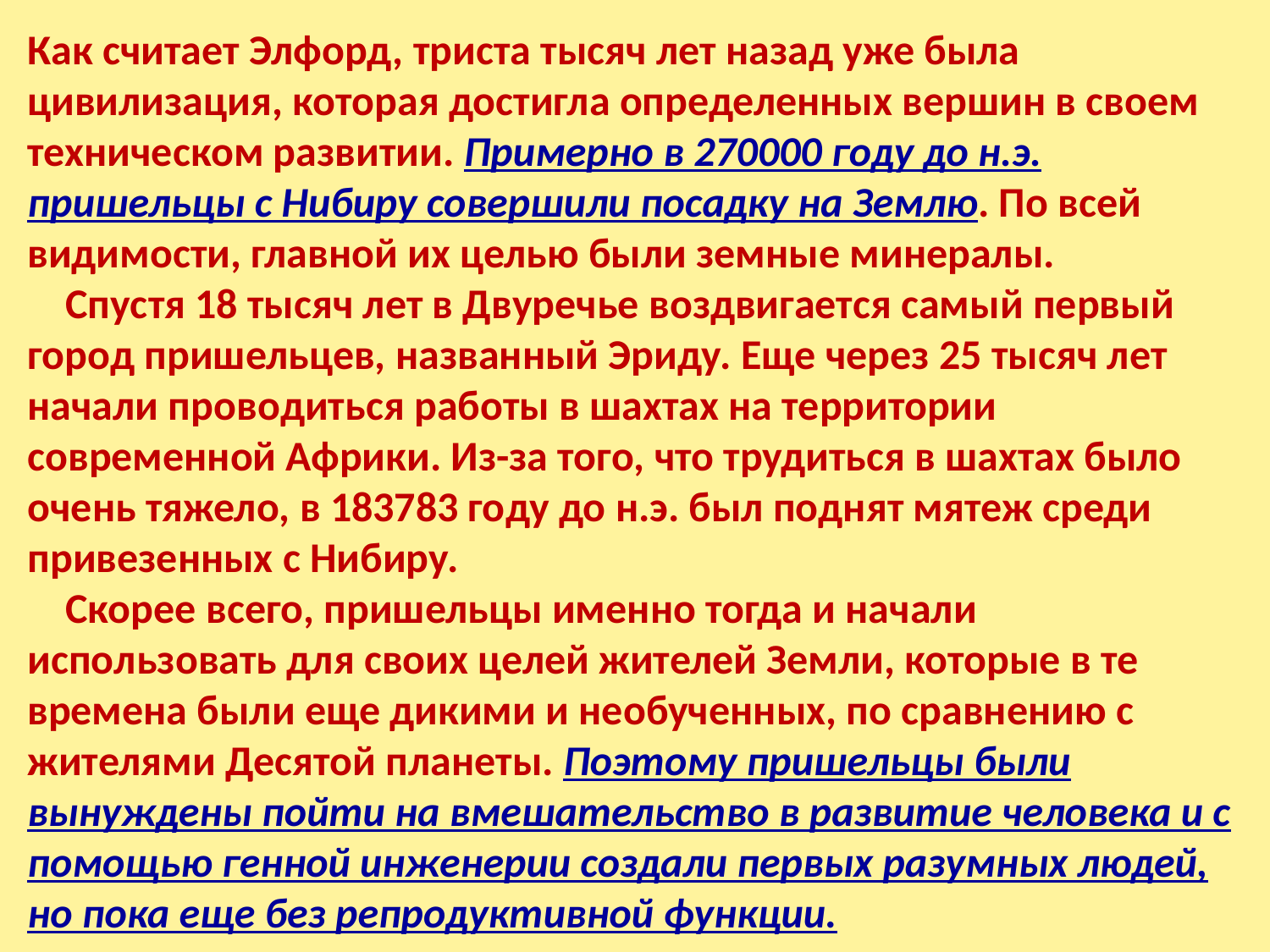

Как считает Элфорд, триста тысяч лет назад уже была цивилизация, которая достигла определенных вершин в своем техническом развитии. Примерно в 270000 году до н.э. пришельцы с Нибиру совершили посадку на Землю. По всей видимости, главной их целью были земные минералы.
    Спустя 18 тысяч лет в Двуречье воздвигается самый первый город пришельцев, названный Эриду. Еще через 25 тысяч лет начали проводиться работы в шахтах на территории современной Африки. Из-за того, что трудиться в шахтах было очень тяжело, в 183783 году до н.э. был поднят мятеж среди привезенных с Нибиру.
    Скорее всего, пришельцы именно тогда и начали использовать для своих целей жителей Земли, которые в те времена были еще дикими и необученных, по сравнению с жителями Десятой планеты. Поэтому пришельцы были вынуждены пойти на вмешательство в развитие человека и с помощью генной инженерии создали первых разумных людей, но пока еще без репродуктивной функции.